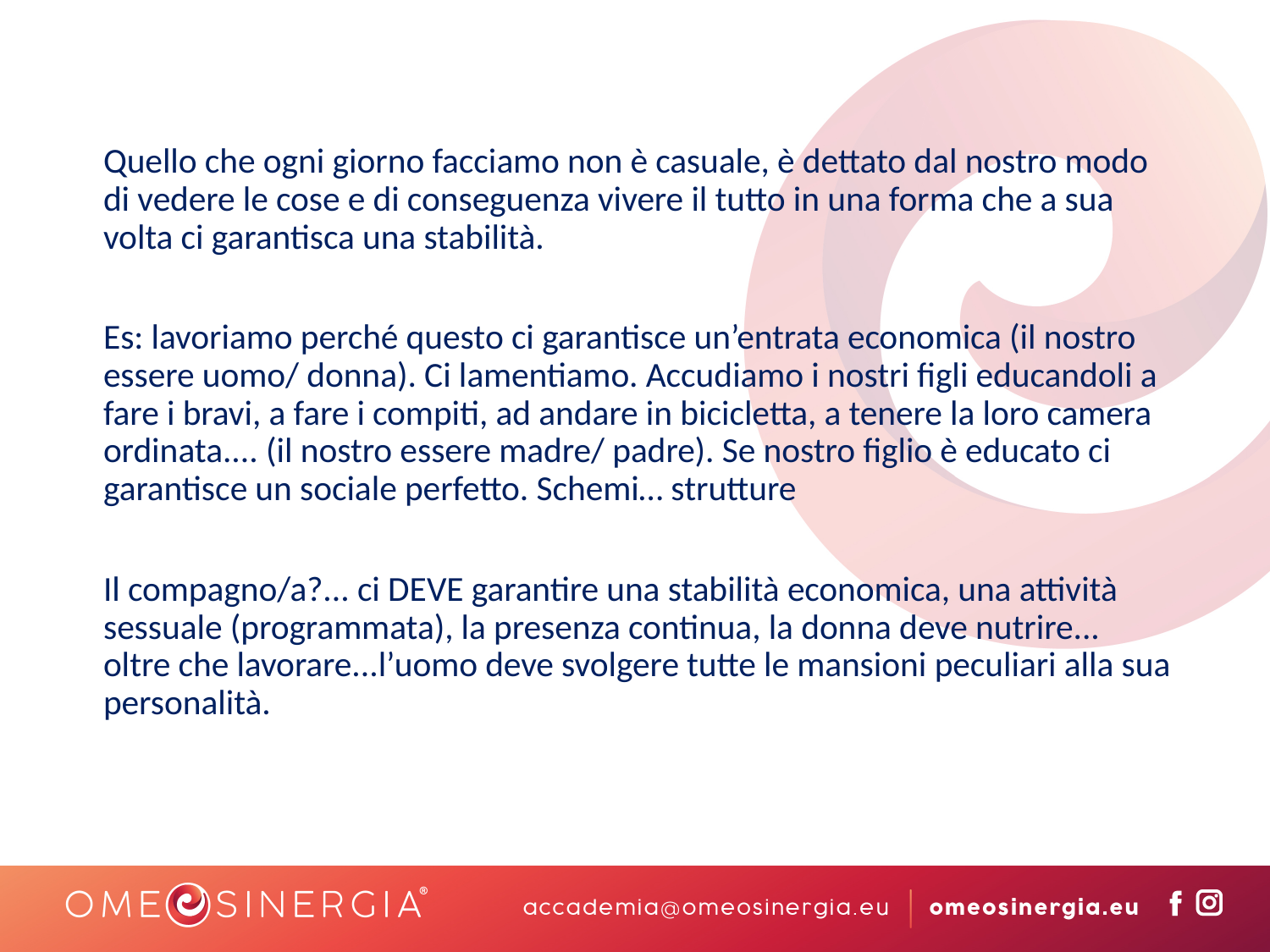

Quello che ogni giorno facciamo non è casuale, è dettato dal nostro modo di vedere le cose e di conseguenza vivere il tutto in una forma che a sua volta ci garantisca una stabilità.

Es: lavoriamo perché questo ci garantisce un’entrata economica (il nostro essere uomo/ donna). Ci lamentiamo. Accudiamo i nostri figli educandoli a fare i bravi, a fare i compiti, ad andare in bicicletta, a tenere la loro camera ordinata.... (il nostro essere madre/ padre). Se nostro figlio è educato ci garantisce un sociale perfetto. Schemi… strutture

Il compagno/a?... ci DEVE garantire una stabilità economica, una attività sessuale (programmata), la presenza continua, la donna deve nutrire... oltre che lavorare...l’uomo deve svolgere tutte le mansioni peculiari alla sua personalità.